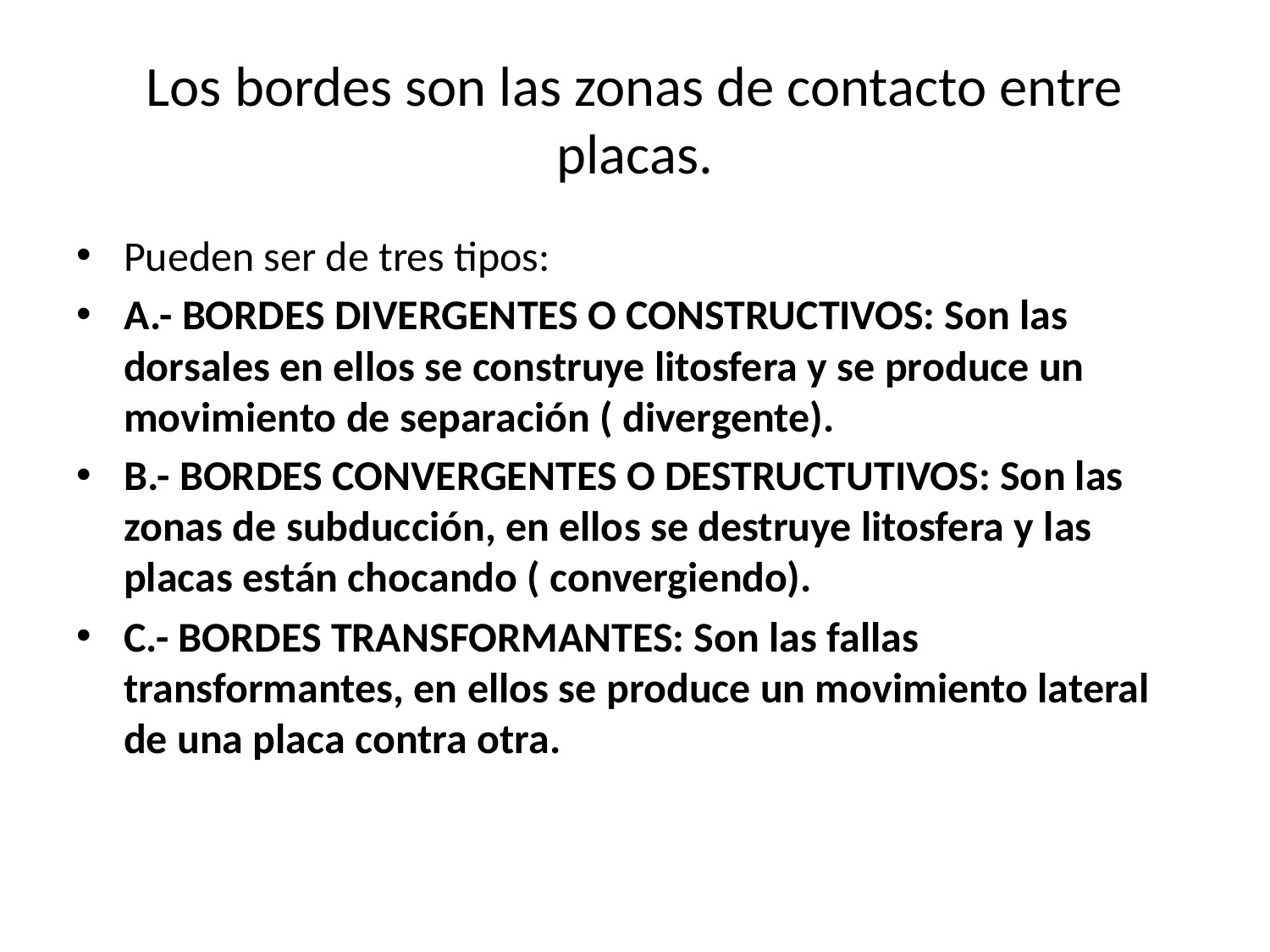

# Los bordes son las zonas de contacto entre placas.
Pueden ser de tres tipos:
A.- BORDES DIVERGENTES O CONSTRUCTIVOS: Son las dorsales en ellos se construye litosfera y se produce un movimiento de separación ( divergente).
B.- BORDES CONVERGENTES O DESTRUCTUTIVOS: Son las zonas de subducción, en ellos se destruye litosfera y las placas están chocando ( convergiendo).
C.- BORDES TRANSFORMANTES: Son las fallas transformantes, en ellos se produce un movimiento lateral de una placa contra otra.